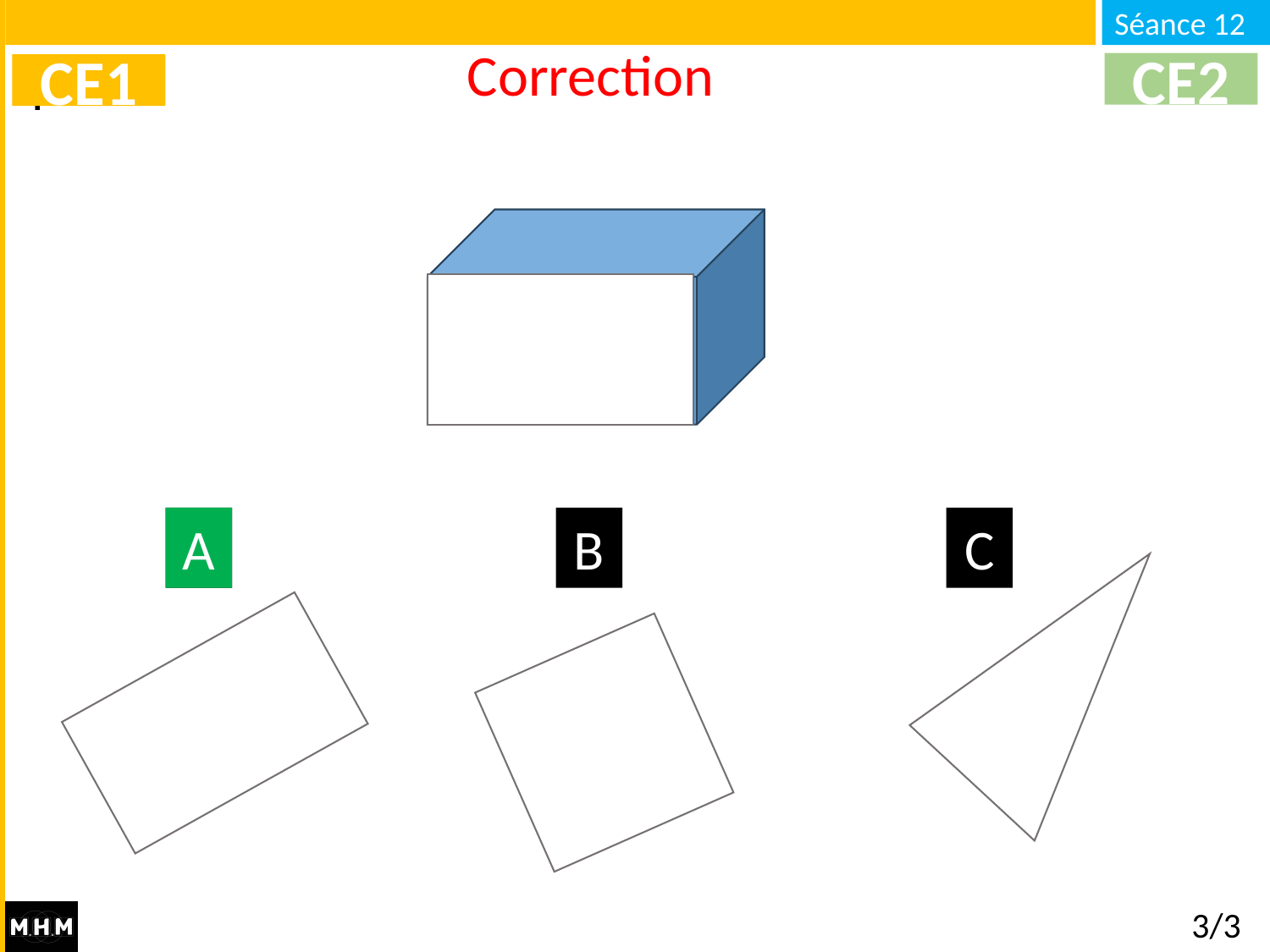

# Correction
CE2
CE1

A
A
B
C

3/3